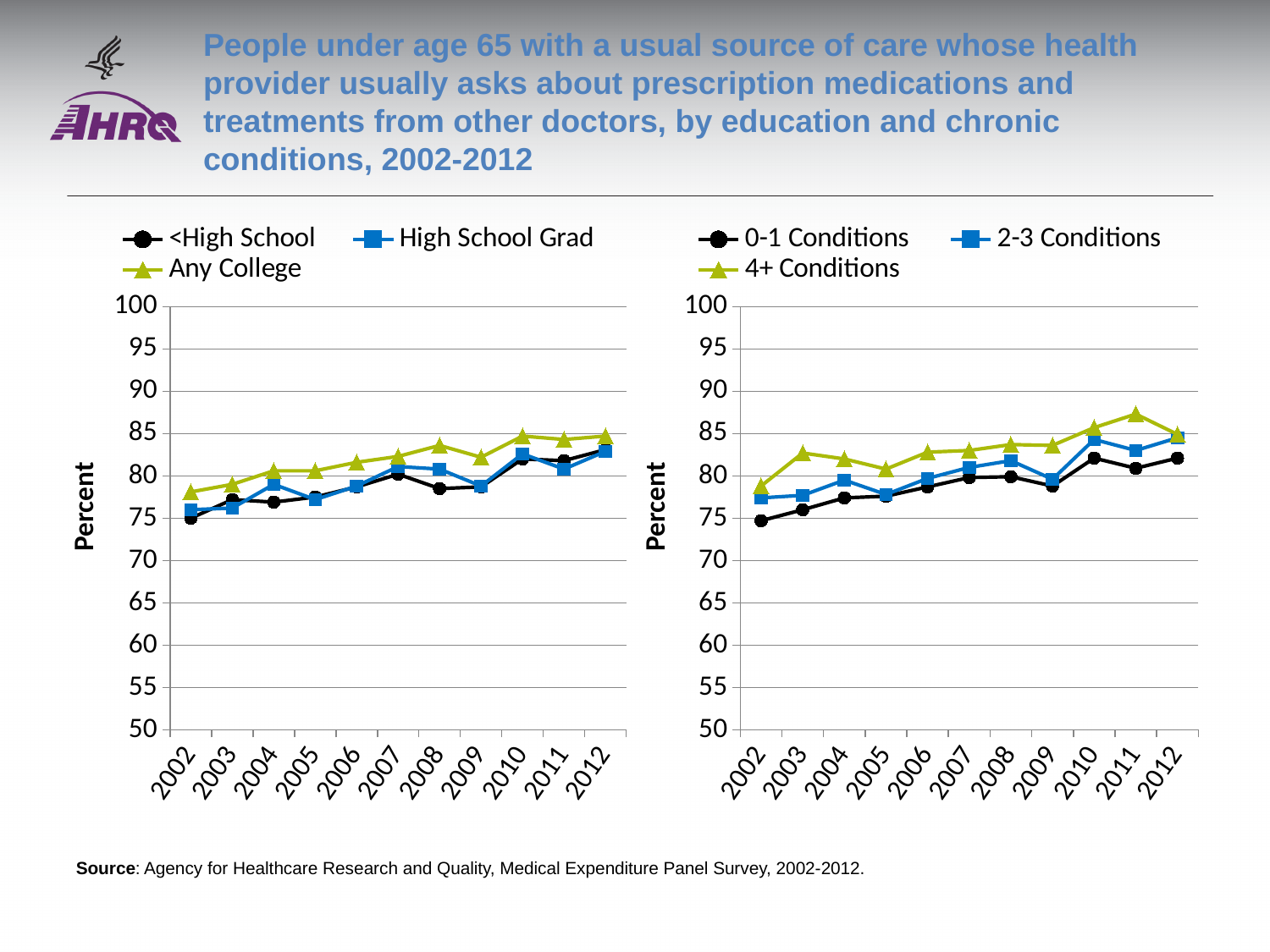

# People under age 65 with a usual source of care whose health provider usually asks about prescription medications and treatments from other doctors, by education and chronic conditions, 2002-2012

### Chart

| Category | <High School | High School Grad | Any College |
|---|---|---|---|
| 2002 | 75.0 | 76.0 | 78.1 |
| 2003 | 77.2 | 76.2 | 79.0 |
| 2004 | 76.9 | 79.0 | 80.6 |
| 2005 | 77.5 | 77.2 | 80.6 |
| 2006 | 78.7 | 78.8 | 81.6 |
| 2007 | 80.2 | 81.1 | 82.3 |
| 2008 | 78.5 | 80.8 | 83.6 |
| 2009 | 78.7 | 78.8 | 82.2 |
| 2010 | 82.0 | 82.6 | 84.7 |
| 2011 | 81.8 | 80.8 | 84.3 |
| 2012 | 83.1 | 82.9 | 84.7 |

### Chart

| Category | 0-1 Conditions | 2-3 Conditions | 4+ Conditions |
|---|---|---|---|
| 2002 | 74.7 | 77.4 | 78.8 |
| 2003 | 76.0 | 77.7 | 82.7 |
| 2004 | 77.4 | 79.5 | 82.0 |
| 2005 | 77.6 | 77.8 | 80.8 |
| 2006 | 78.7 | 79.7 | 82.8 |
| 2007 | 79.8 | 81.0 | 83.0 |
| 2008 | 79.9 | 81.8 | 83.7 |
| 2009 | 78.8 | 79.6 | 83.6 |
| 2010 | 82.1 | 84.3 | 85.7 |
| 2011 | 80.9 | 83.0 | 87.3 |
| 2012 | 82.1 | 84.5 | 84.9 |
Source: Agency for Healthcare Research and Quality, Medical Expenditure Panel Survey, 2002-2012.